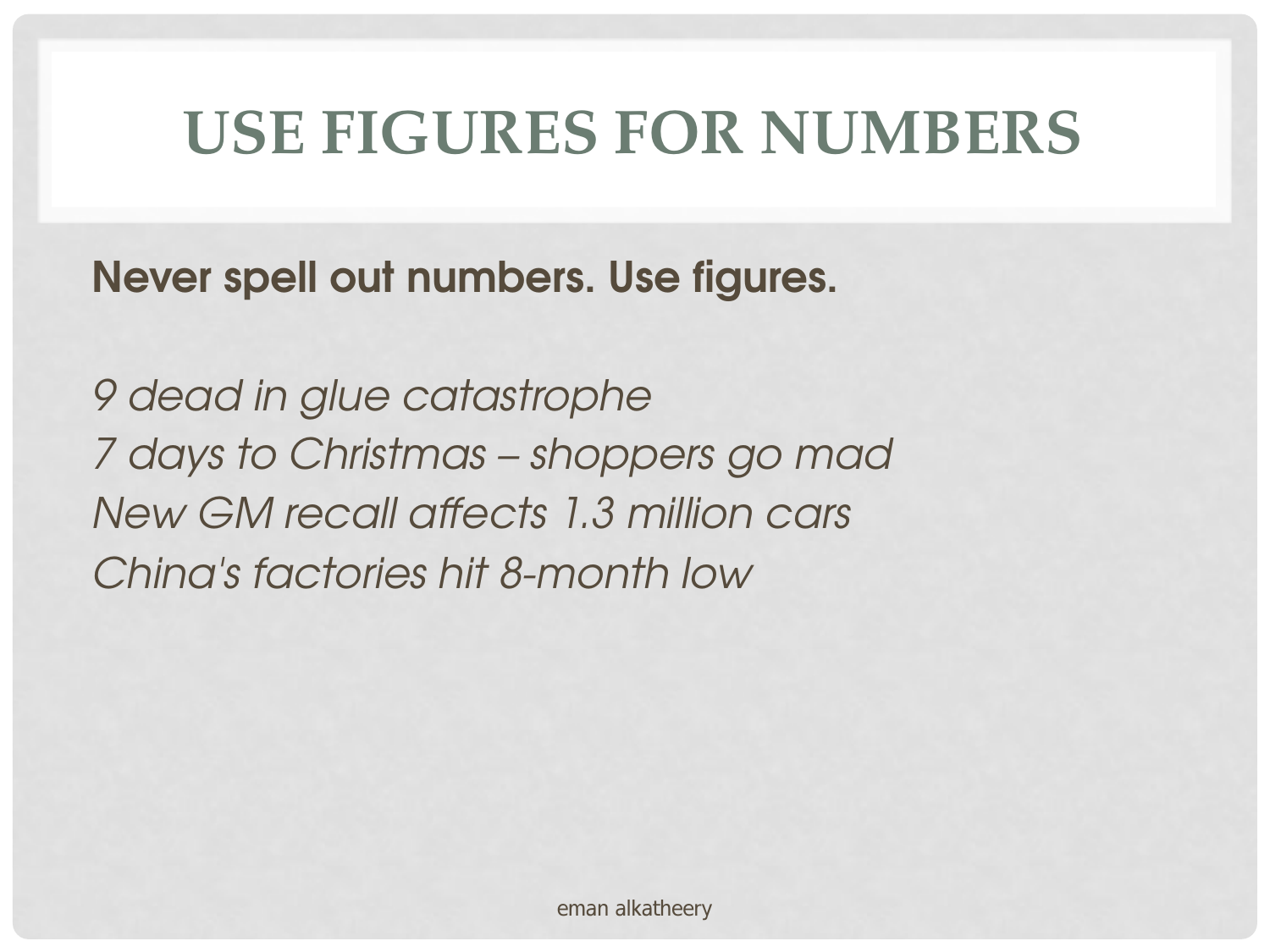

# Use figures for numbers
Never spell out numbers. Use figures.

9 dead in glue catastrophe
7 days to Christmas – shoppers go mad
New GM recall affects 1.3 million cars
China's factories hit 8-month low
eman alkatheery